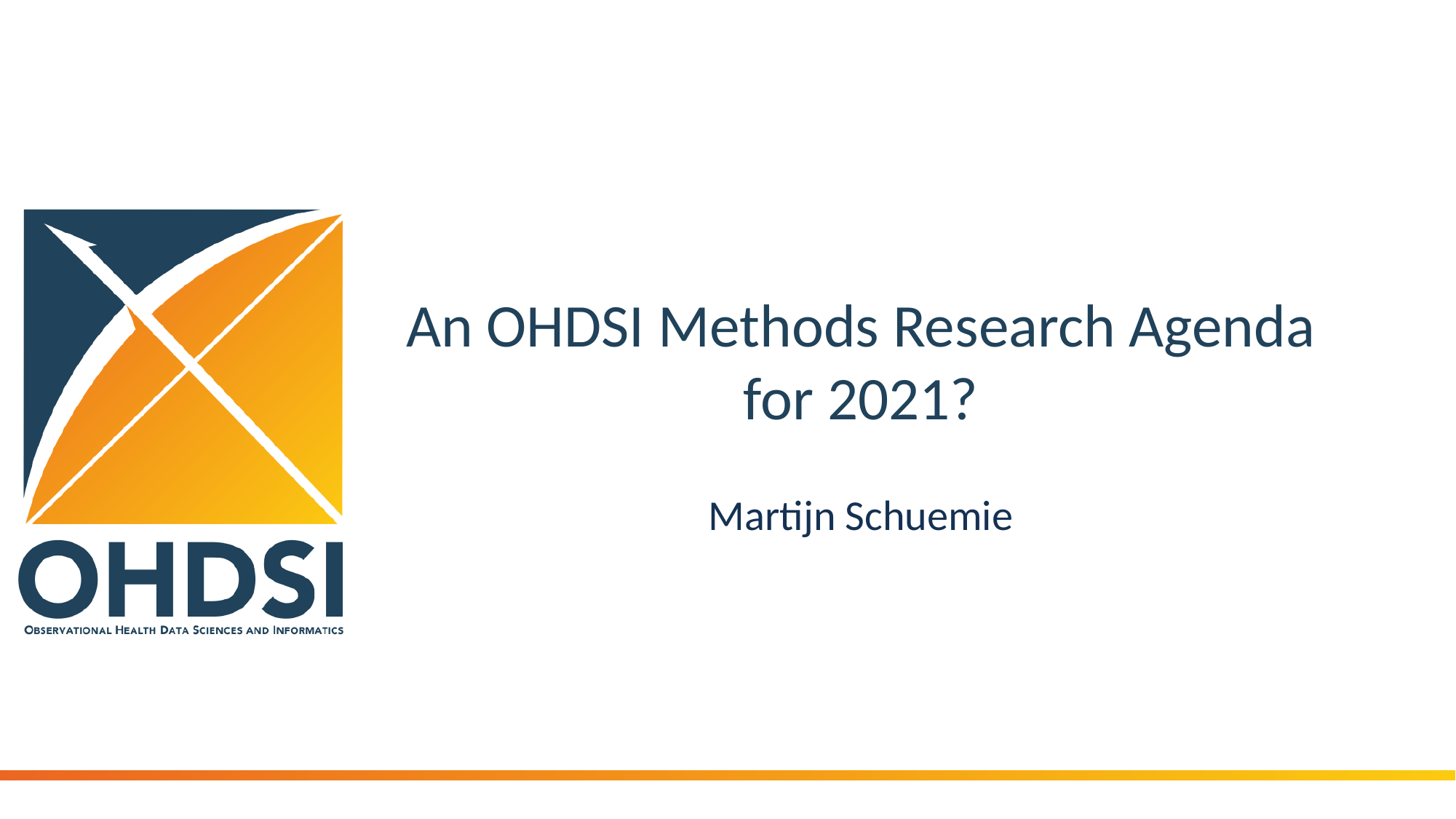

# An OHDSI Methods Research Agenda for 2021?
Martijn Schuemie